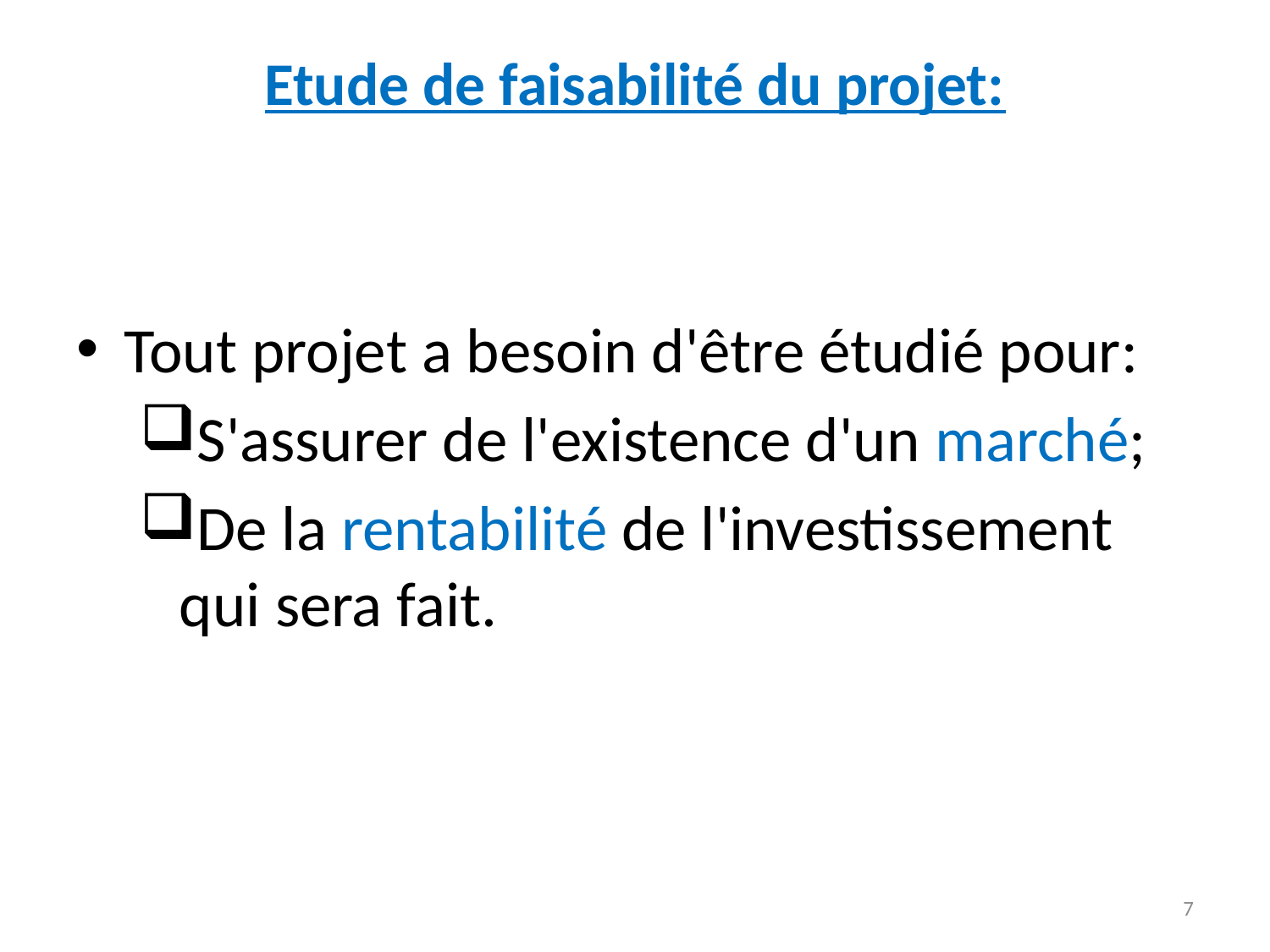

# Etude de faisabilité du projet:

Tout projet a besoin d'être étudié pour:
S'assurer de l'existence d'un marché;
De la rentabilité de l'investissement qui sera fait.

7